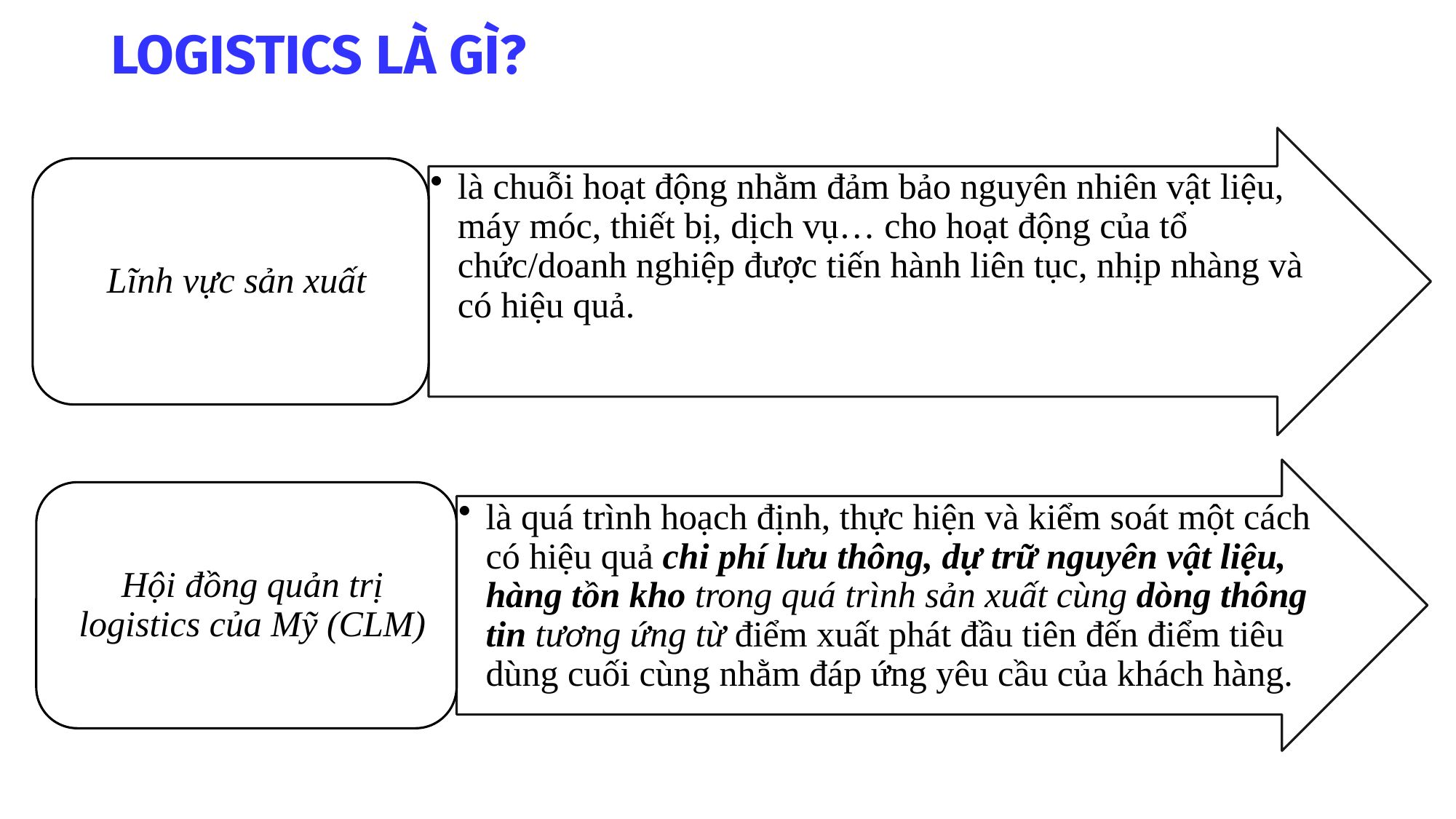

# LOGISTICS LÀ GÌ?
là chuỗi hoạt động nhằm đảm bảo nguyên nhiên vật liệu, máy móc, thiết bị, dịch vụ… cho hoạt động của tổ chức/doanh nghiệp được tiến hành liên tục, nhịp nhàng và có hiệu quả.
Lĩnh vực sản xuất
là quá trình hoạch định, thực hiện và kiểm soát một cách có hiệu quả chi phí lưu thông, dự trữ nguyên vật liệu, hàng tồn kho trong quá trình sản xuất cùng dòng thông tin tương ứng từ điểm xuất phát đầu tiên đến điểm tiêu dùng cuối cùng nhằm đáp ứng yêu cầu của khách hàng.
Hội đồng quản trị logistics của Mỹ (CLM)